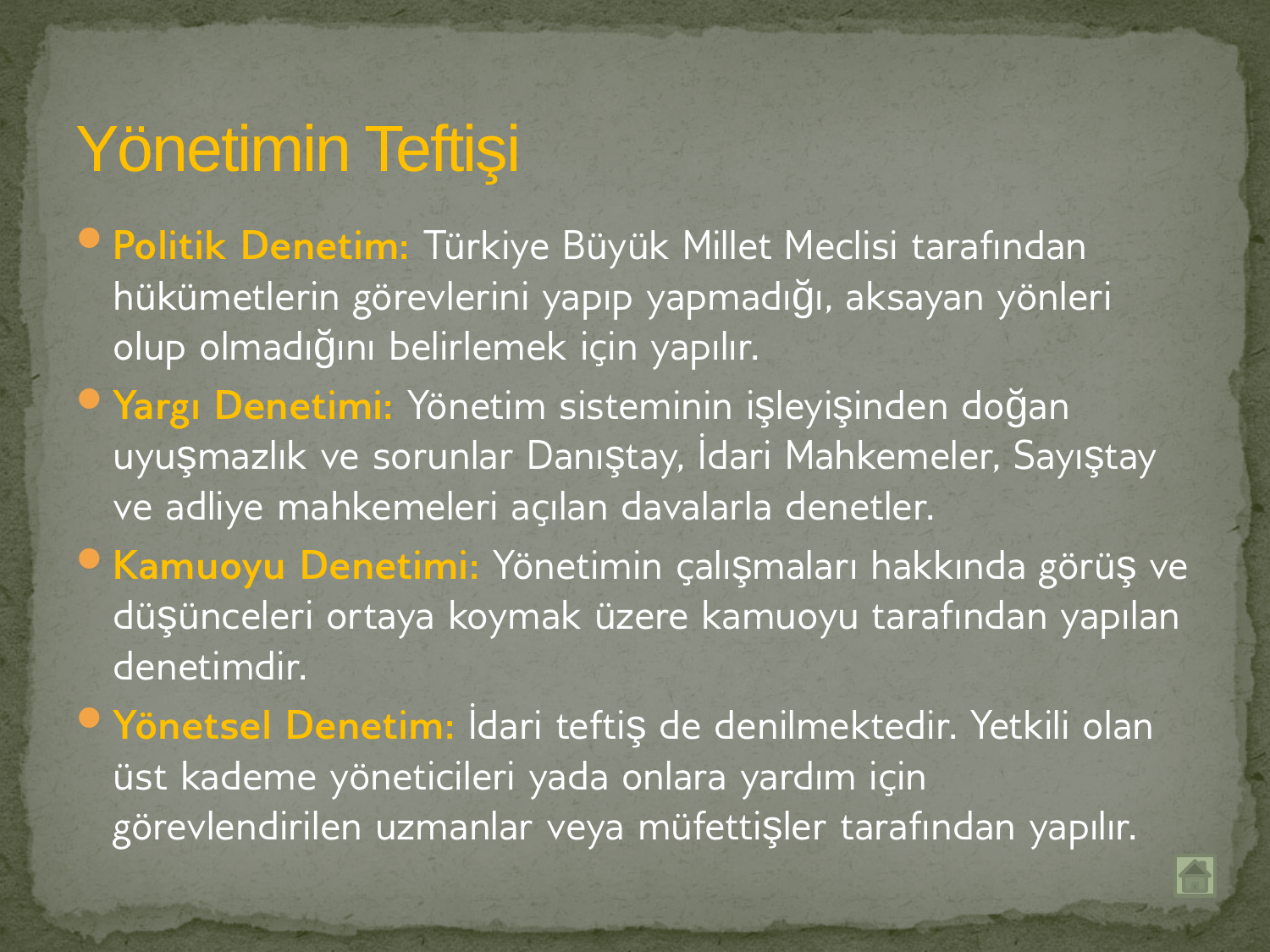

# Yönetimin Teftişi
Politik Denetim: Türkiye Büyük Millet Meclisi tarafından hükümetlerin görevlerini yapıp yapmadığı, aksayan yönleri olup olmadığını belirlemek için yapılır.
Yargı Denetimi: Yönetim sisteminin işleyişinden doğan uyuşmazlık ve sorunlar Danıştay, İdari Mahkemeler, Sayıştay ve adliye mahkemeleri açılan davalarla denetler.
Kamuoyu Denetimi: Yönetimin çalışmaları hakkında görüş ve düşünceleri ortaya koymak üzere kamuoyu tarafından yapılan denetimdir.
Yönetsel Denetim: İdari teftiş de denilmektedir. Yetkili olan üst kademe yöneticileri yada onlara yardım için  görevlendirilen uzmanlar veya müfettişler tarafından yapılır.